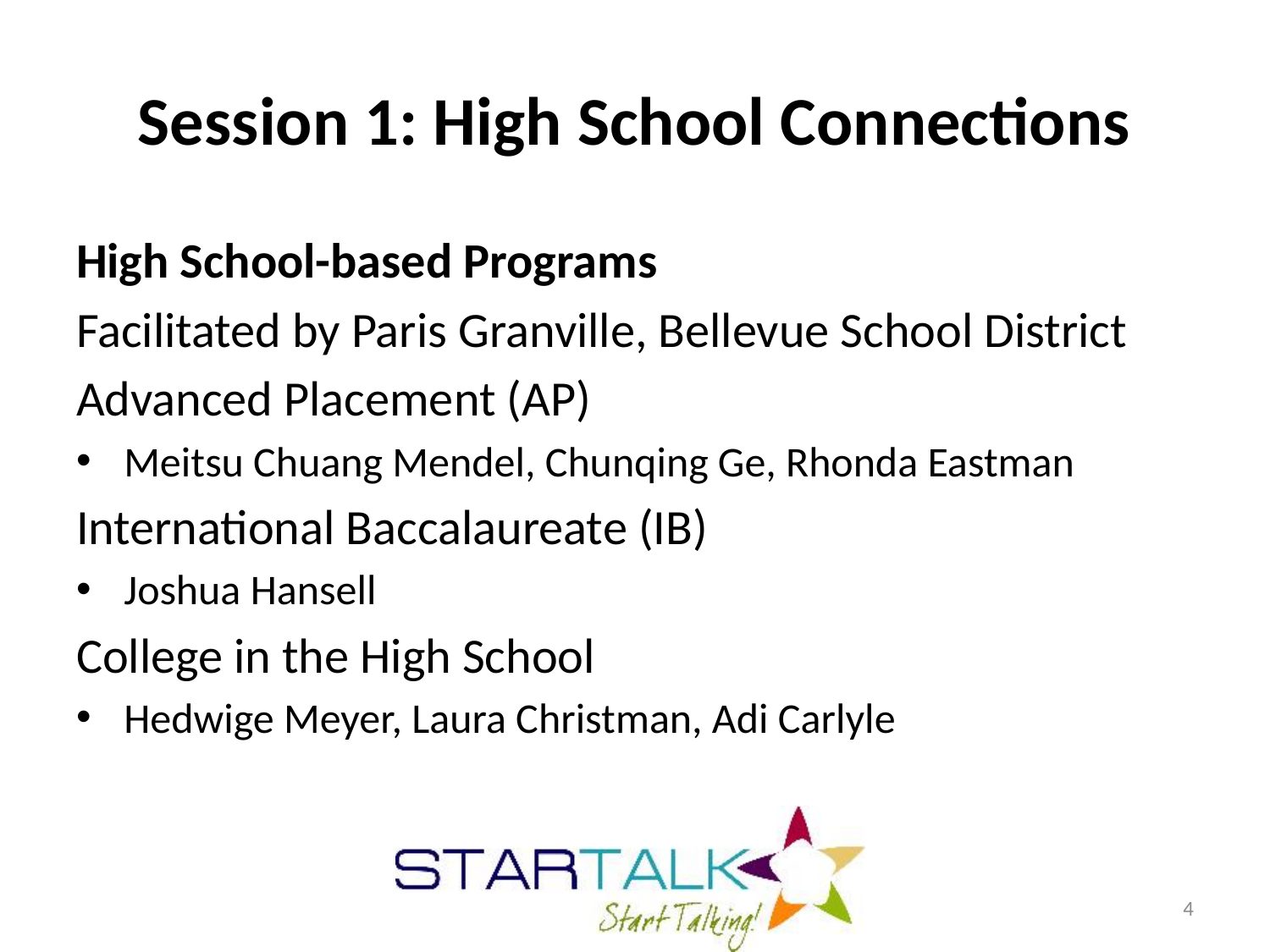

# Session 1: High School Connections
High School-based Programs
Facilitated by Paris Granville, Bellevue School District
Advanced Placement (AP)
Meitsu Chuang Mendel, Chunqing Ge, Rhonda Eastman
International Baccalaureate (IB)
Joshua Hansell
College in the High School
Hedwige Meyer, Laura Christman, Adi Carlyle
4